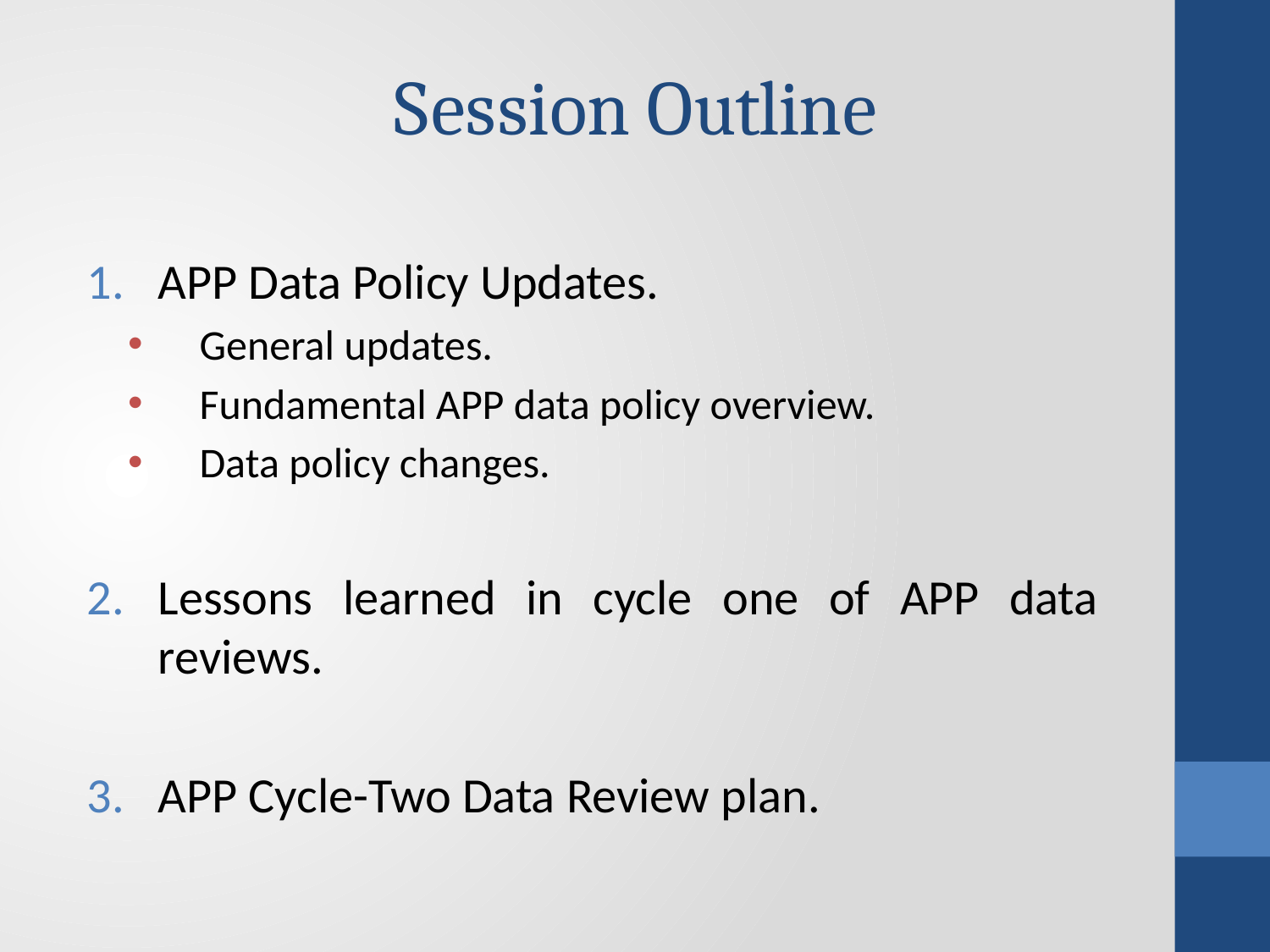

# Session Outline
APP Data Policy Updates.
General updates.
Fundamental APP data policy overview.
Data policy changes.

Lessons learned in cycle one of APP data reviews.

APP Cycle-Two Data Review plan.